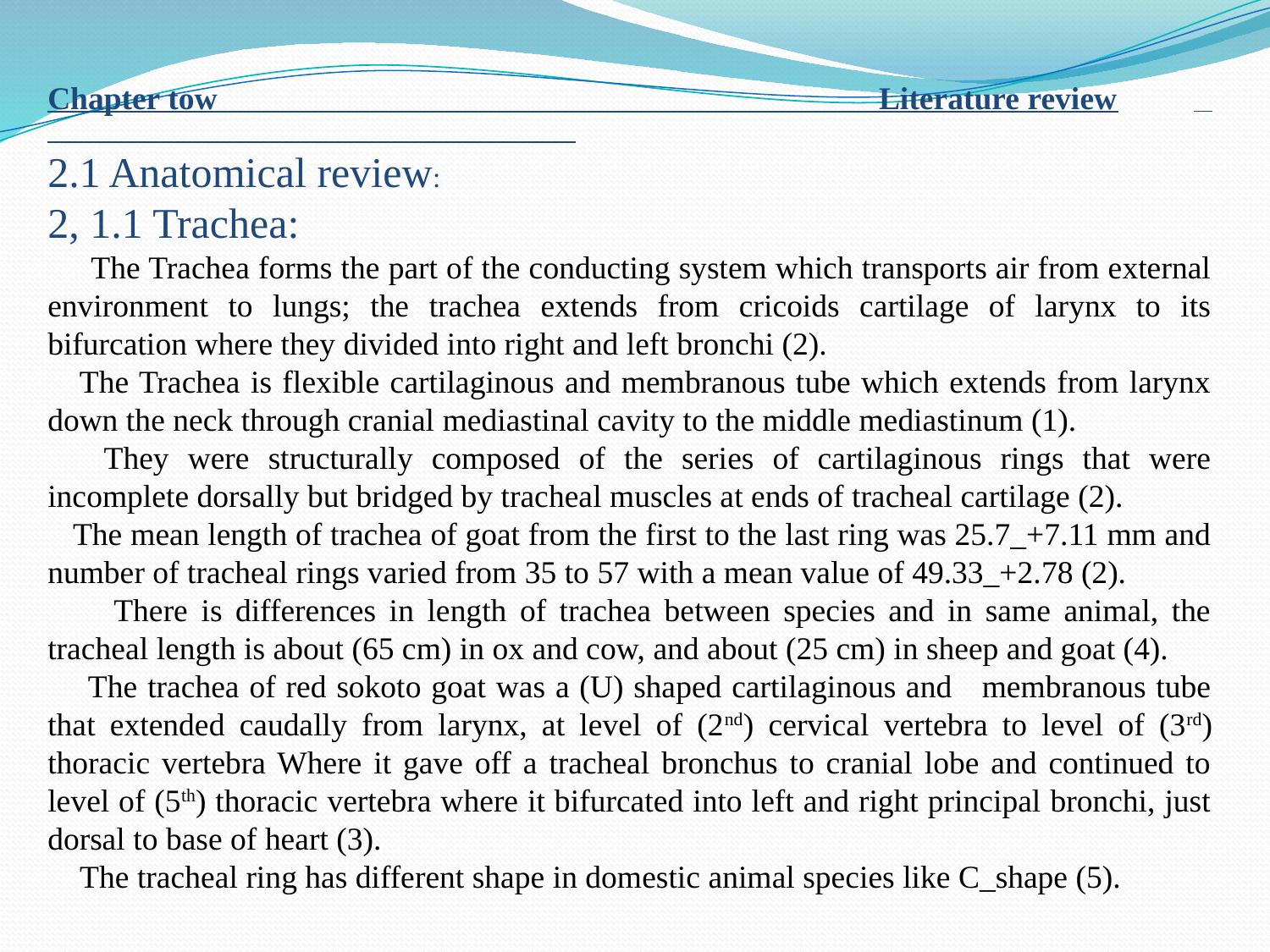

Chapter tow                                                                                  Literature review
2.1 Anatomical review:
2, 1.1 Trachea:
     The Trachea forms the part of the conducting system which transports air from external environment to lungs; the trachea extends from cricoids cartilage of larynx to its bifurcation where they divided into right and left bronchi (2).
   The Trachea is flexible cartilaginous and membranous tube which extends from larynx down the neck through cranial mediastinal cavity to the middle mediastinum (1).
   They were structurally composed of the series of cartilaginous rings that were incomplete dorsally but bridged by tracheal muscles at ends of tracheal cartilage (2).
   The mean length of trachea of goat from the first to the last ring was 25.7_+7.11 mm and number of tracheal rings varied from 35 to 57 with a mean value of 49.33_+2.78 (2).
     There is differences in length of trachea between species and in same animal, the tracheal length is about (65 cm) in ox and cow, and about (25 cm) in sheep and goat (4).
    The trachea of red sokoto goat was a (U) shaped cartilaginous and   membranous tube that extended caudally from larynx, at level of (2nd) cervical vertebra to level of (3rd) thoracic vertebra Where it gave off a tracheal bronchus to cranial lobe and continued to level of (5th) thoracic vertebra where it bifurcated into left and right principal bronchi, just dorsal to base of heart (3).
    The tracheal ring has different shape in domestic animal species like C_shape (5).